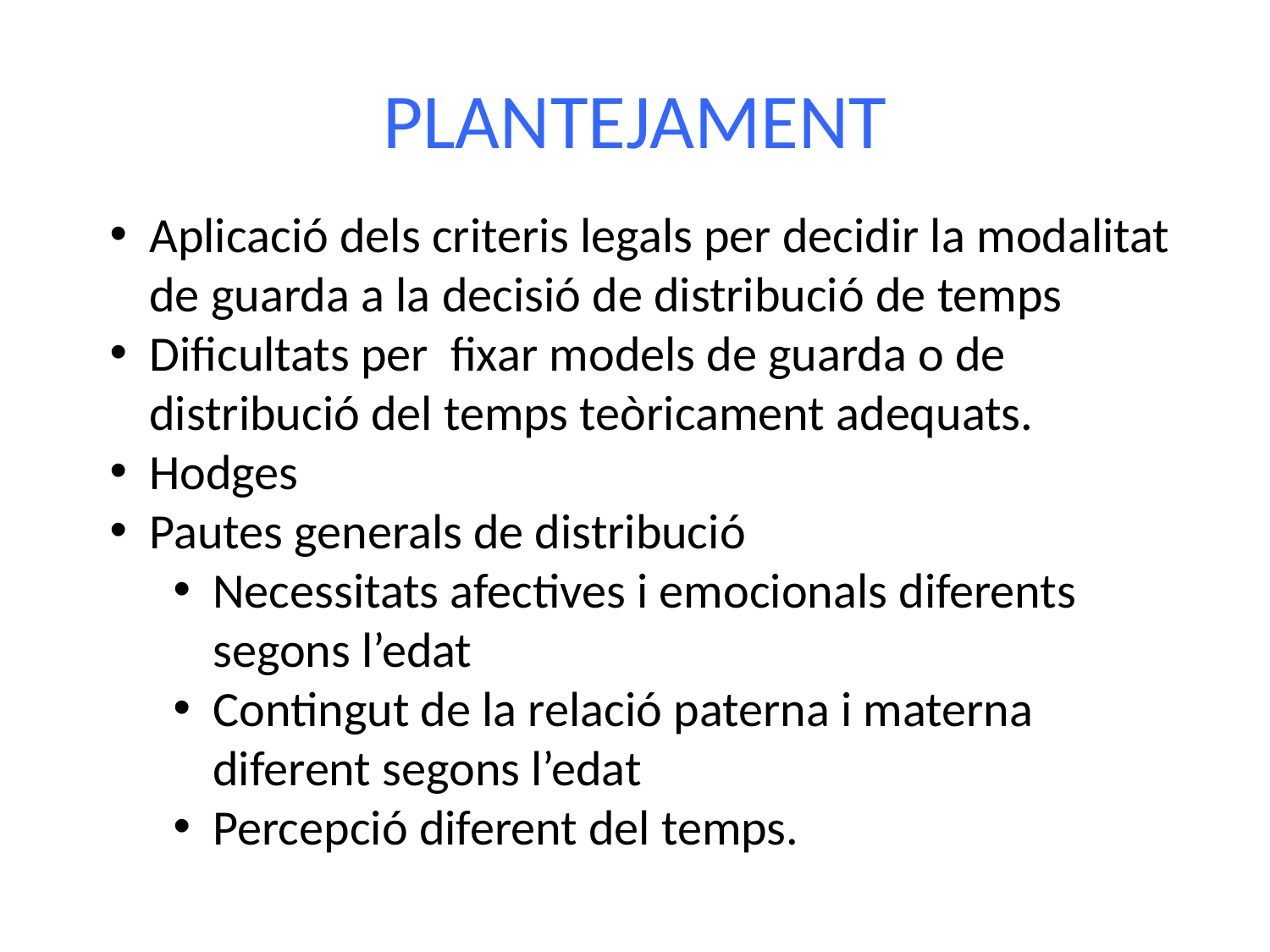

# PLANTEJAMENT
Aplicació dels criteris legals per decidir la modalitat de guarda a la decisió de distribució de temps
Dificultats per  fixar models de guarda o de distribució del temps teòricament adequats.
Hodges
Pautes generals de distribució
Necessitats afectives i emocionals diferents segons l’edat
Contingut de la relació paterna i materna diferent segons l’edat
Percepció diferent del temps.